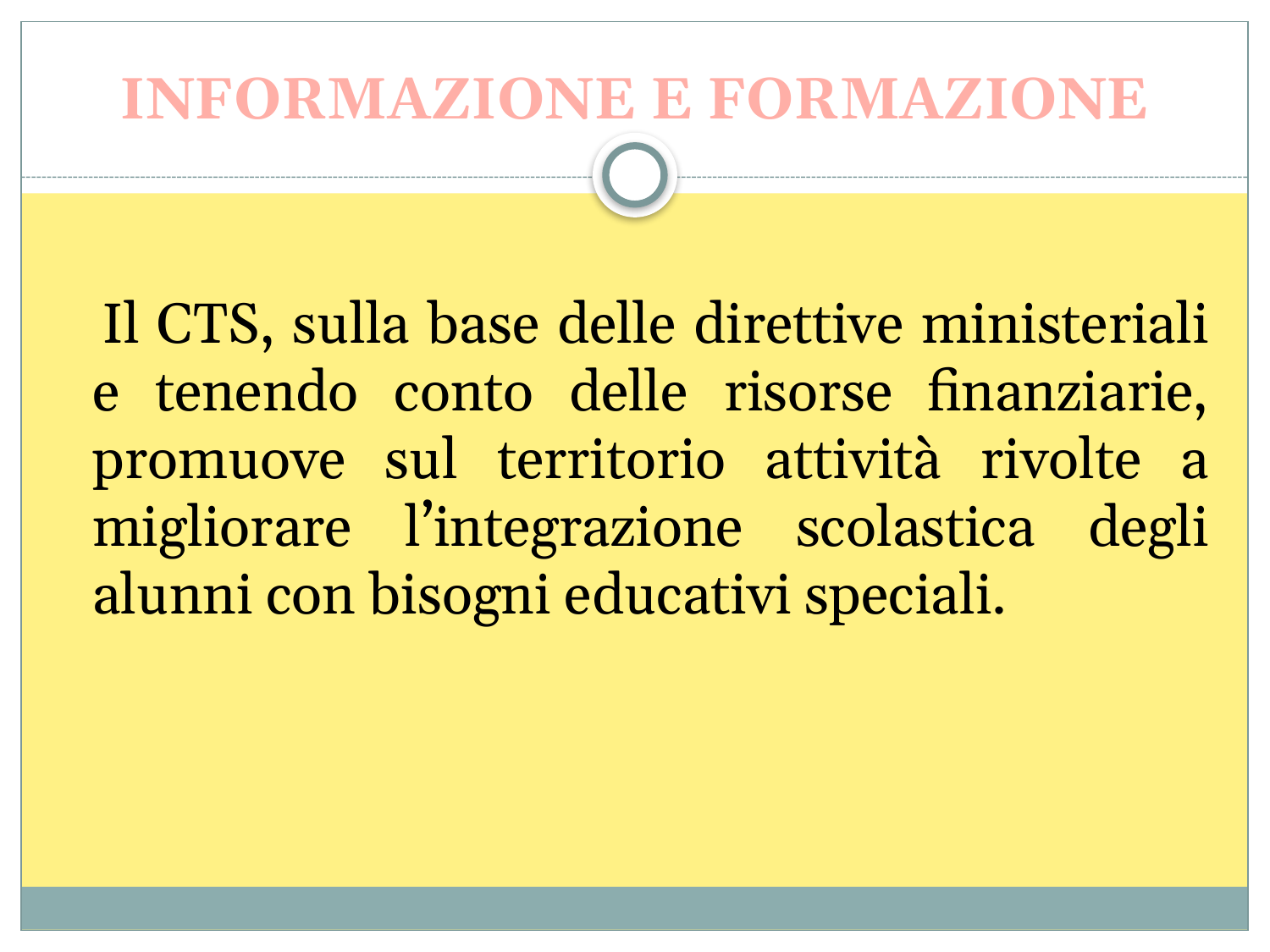

# INFORMAZIONE E FORMAZIONE

   Il CTS, sulla base delle direttive ministeriali e tenendo conto delle risorse finanziarie, promuove sul territorio attività rivolte a migliorare l’integrazione scolastica degli alunni con bisogni educativi speciali.